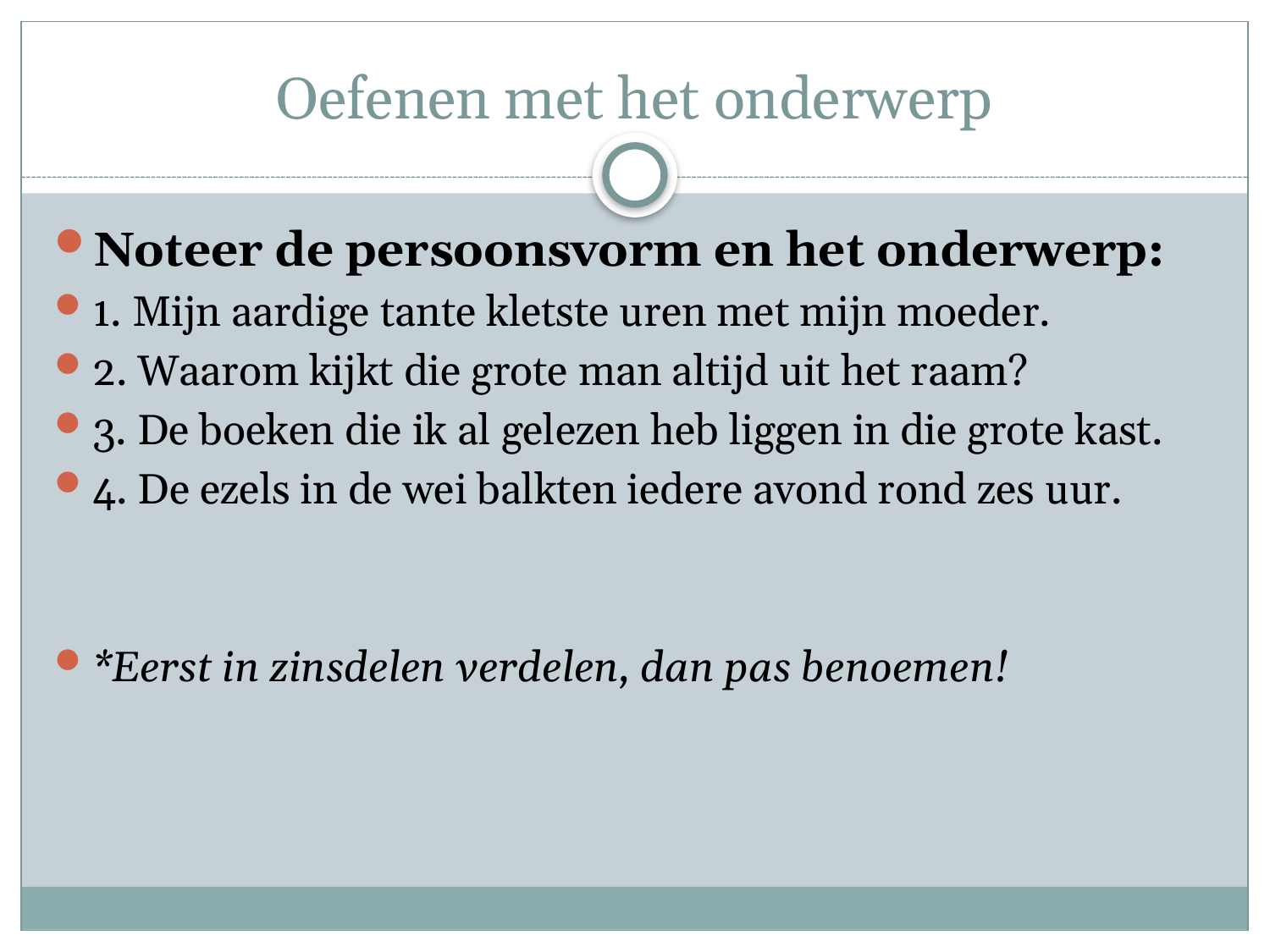

# Oefenen met het onderwerp
Noteer de persoonsvorm en het onderwerp:
1. Mijn aardige tante kletste uren met mijn moeder.
2. Waarom kijkt die grote man altijd uit het raam?
3. De boeken die ik al gelezen heb liggen in die grote kast.
4. De ezels in de wei balkten iedere avond rond zes uur.

*Eerst in zinsdelen verdelen, dan pas benoemen!